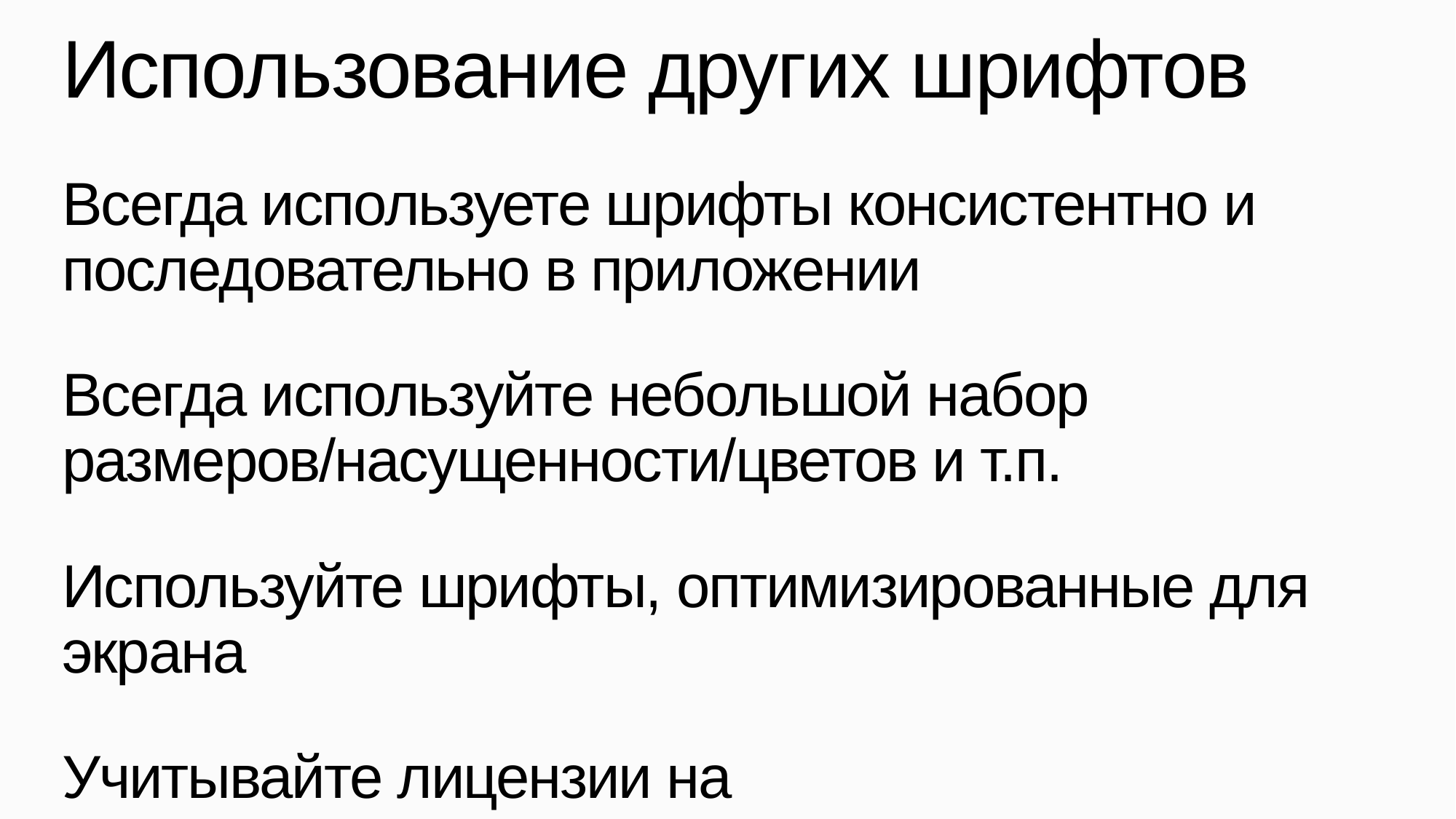

# Использование других шрифтов
Всегда используете шрифты консистентно и последовательно в приложении

Всегда используйте небольшой набор размеров/насущенности/цветов и т.п.

Используйте шрифты, оптимизированные для экрана

Учитывайте лицензии на внедрение/распространение